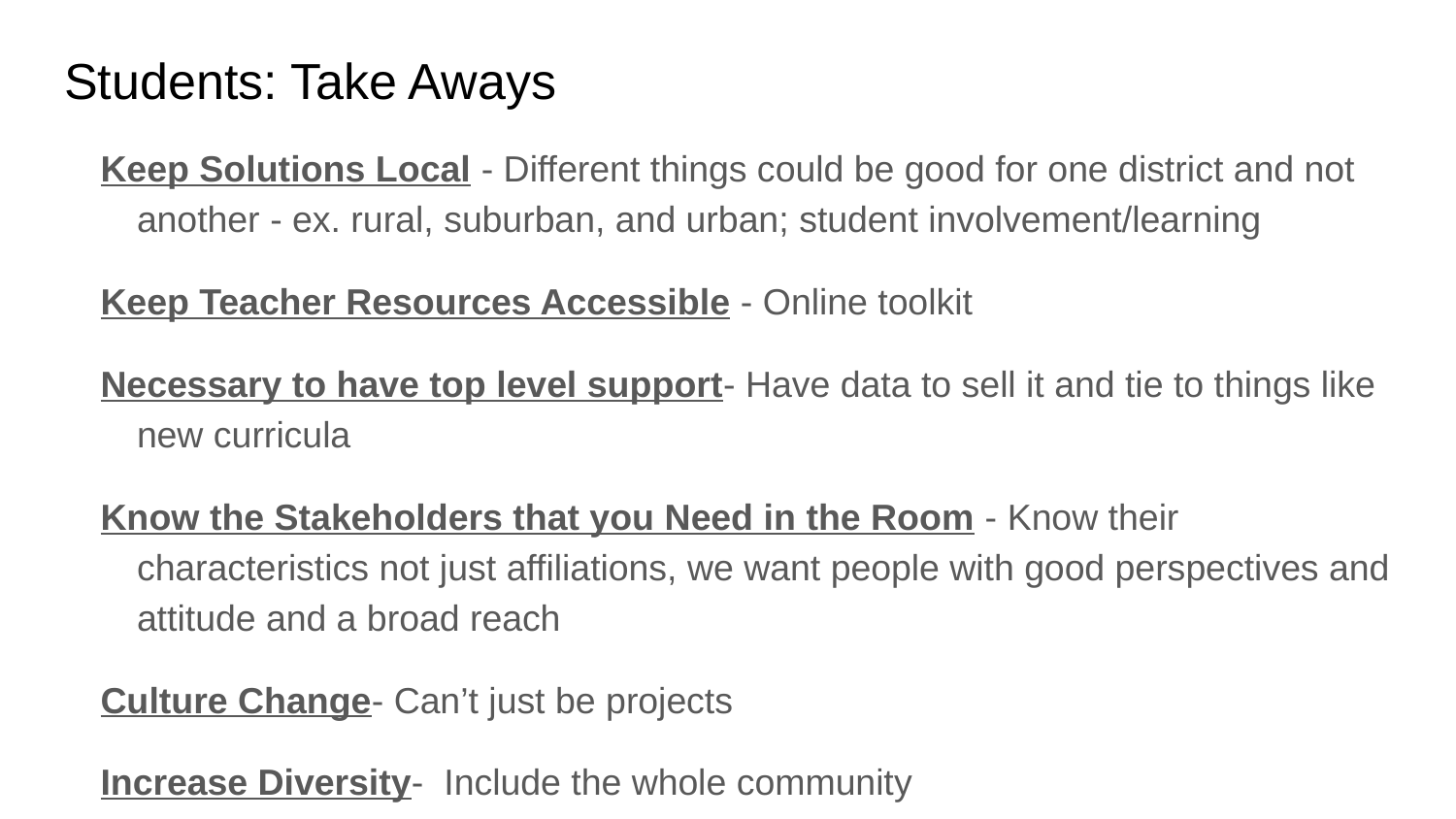

# Students: Take Aways
Keep Solutions Local - Different things could be good for one district and not another - ex. rural, suburban, and urban; student involvement/learning
Keep Teacher Resources Accessible - Online toolkit
Necessary to have top level support- Have data to sell it and tie to things like new curricula
Know the Stakeholders that you Need in the Room - Know their characteristics not just affiliations, we want people with good perspectives and attitude and a broad reach
Culture Change- Can’t just be projects
Increase Diversity-  Include the whole community
Partnerships
Leverage the Savings from efficiency- means that it doesn’t take a lot of money